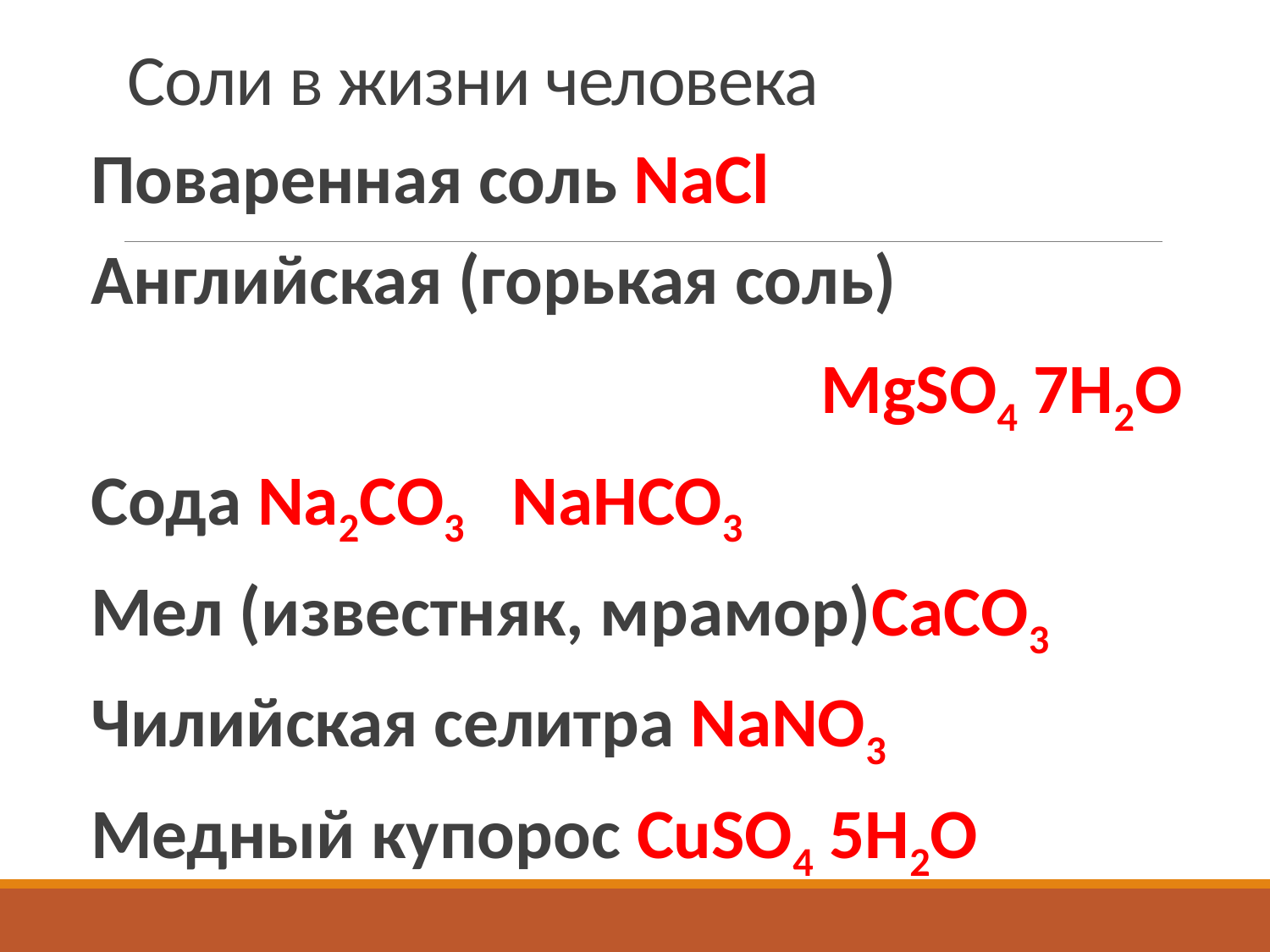

# Соли в жизни человека
Поваренная соль NaCl
Английская (горькая соль)
                                               MgSO4 7H2O
Сода Na2CO3   NaHCO3
Мел (известняк, мрамор)CaCO3
Чилийская селитра NaNO3
Медный купорос CuSO4 5H2O